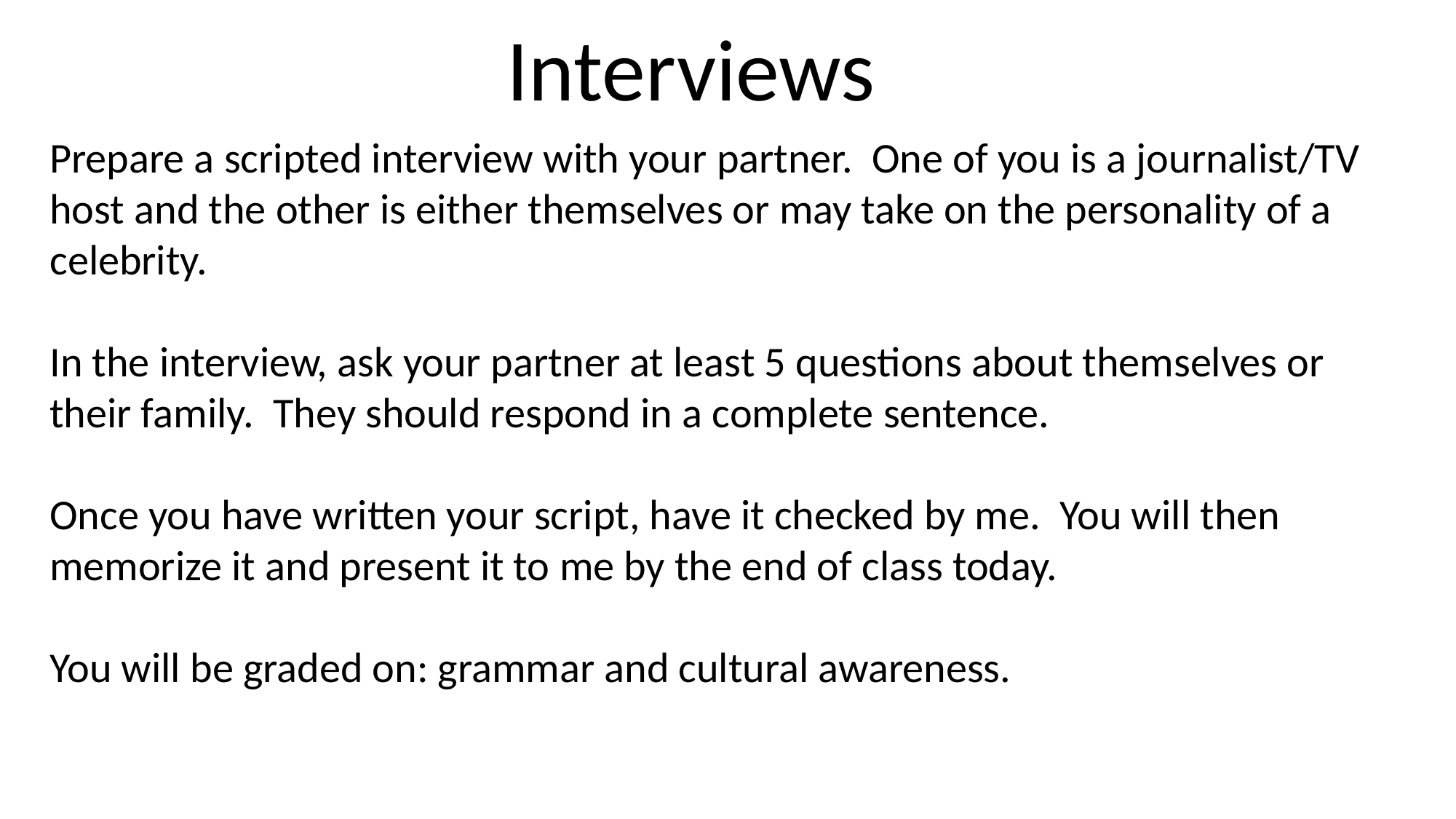

# Interviews
Prepare a scripted interview with your partner.  One of you is a journalist/TV host and the other is either themselves or may take on the personality of a celebrity.

In the interview, ask your partner at least 5 questions about themselves or their family.  They should respond in a complete sentence.

Once you have written your script, have it checked by me.  You will then memorize it and present it to me by the end of class today.

You will be graded on: grammar and cultural awareness.